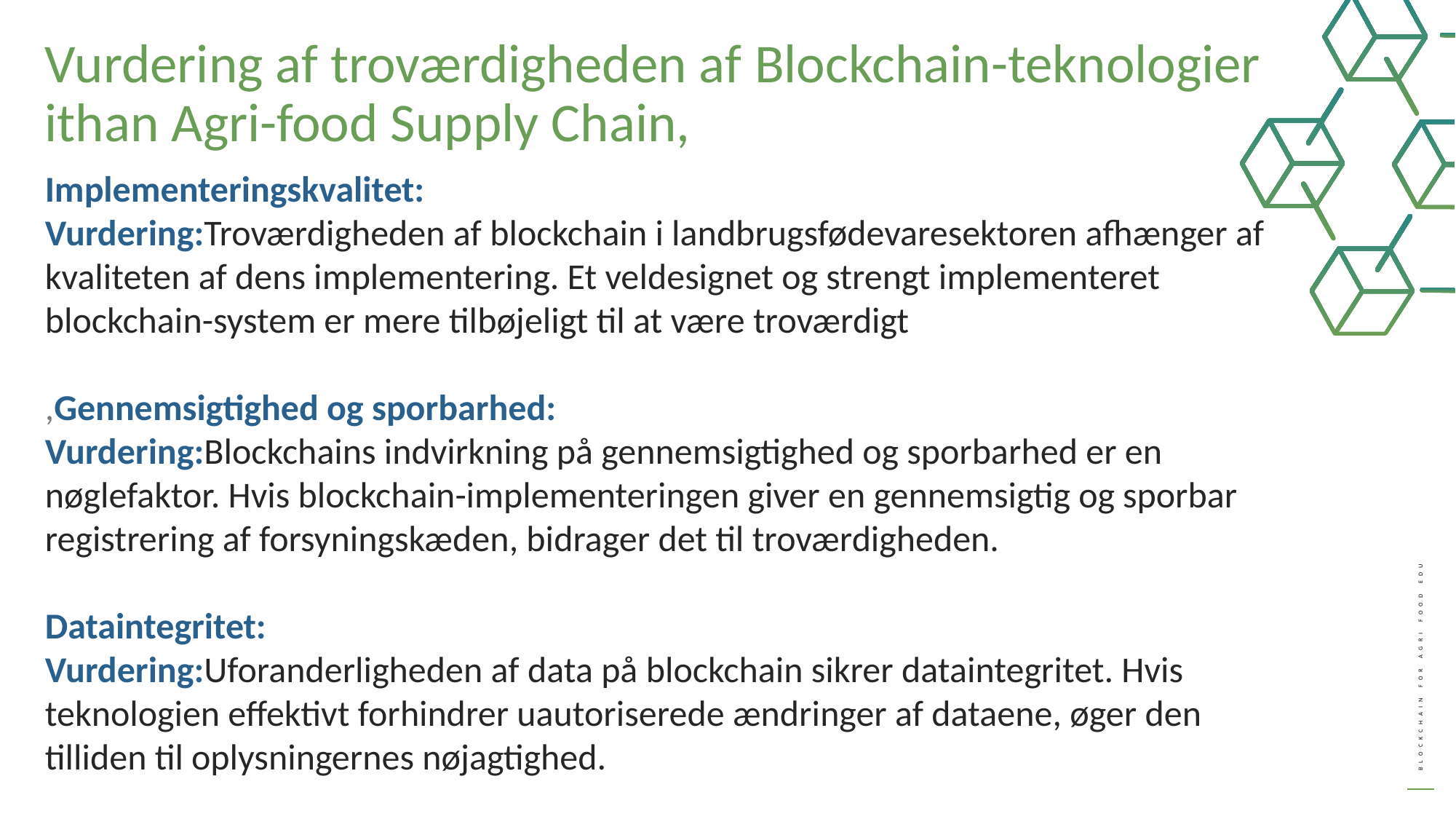

Vurdering af troværdigheden af ​​Blockchain-teknologier ithan Agri-food Supply Chain,
Implementeringskvalitet:
Vurdering:Troværdigheden af ​​blockchain i landbrugsfødevaresektoren afhænger af kvaliteten af ​​dens implementering. Et veldesignet og strengt implementeret blockchain-system er mere tilbøjeligt til at være troværdigt

,Gennemsigtighed og sporbarhed:
Vurdering:Blockchains indvirkning på gennemsigtighed og sporbarhed er en nøglefaktor. Hvis blockchain-implementeringen giver en gennemsigtig og sporbar registrering af forsyningskæden, bidrager det til troværdigheden.

Dataintegritet:
Vurdering:Uforanderligheden af ​​data på blockchain sikrer dataintegritet. Hvis teknologien effektivt forhindrer uautoriserede ændringer af dataene, øger den tilliden til oplysningernes nøjagtighed.